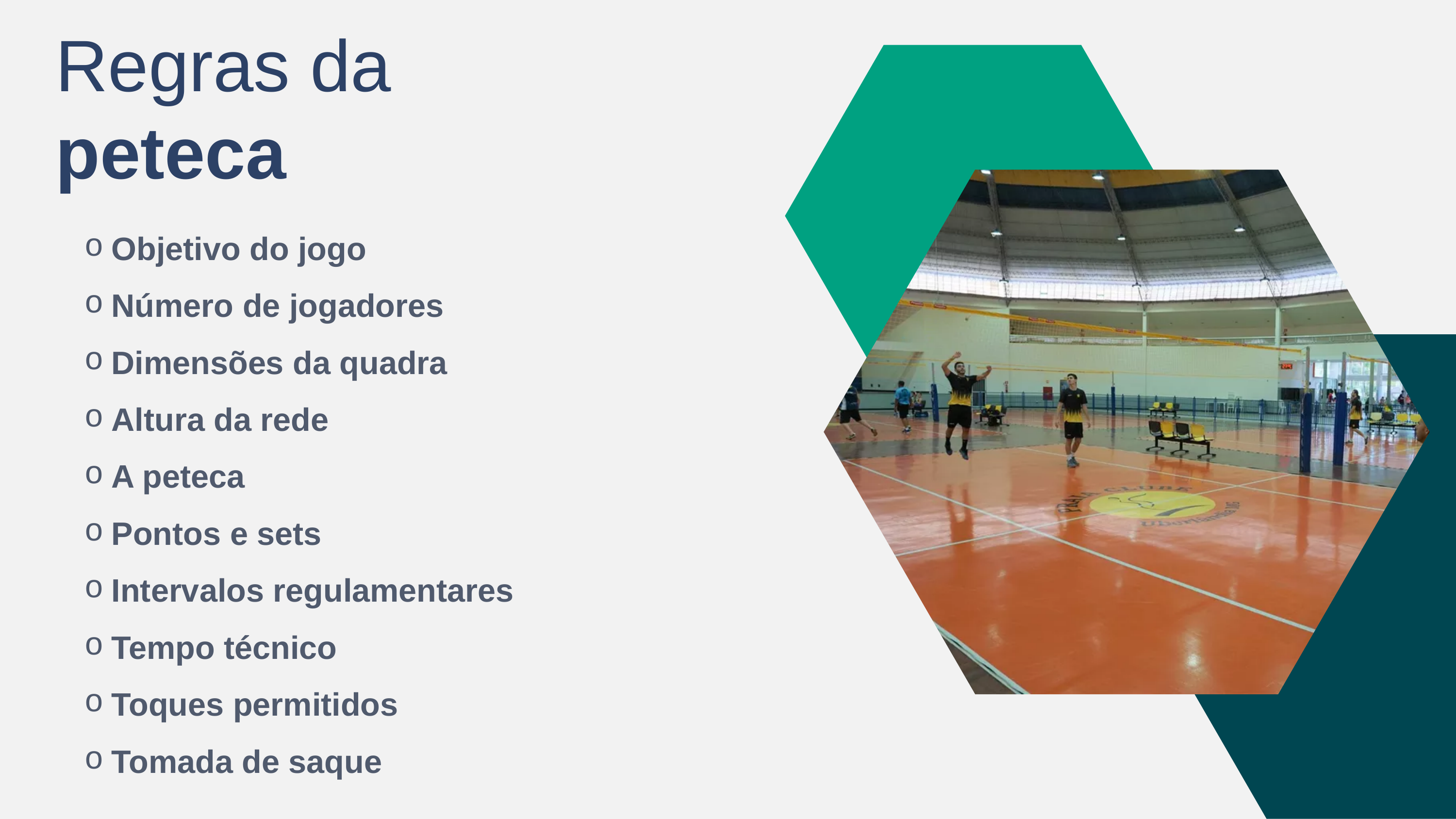

Regras da
peteca

Objetivo do jogo
Número de jogadores
Dimensões da quadra
Altura da rede
A peteca
Pontos e sets
Intervalos regulamentares
Tempo técnico
Toques permitidos
Tomada de saque